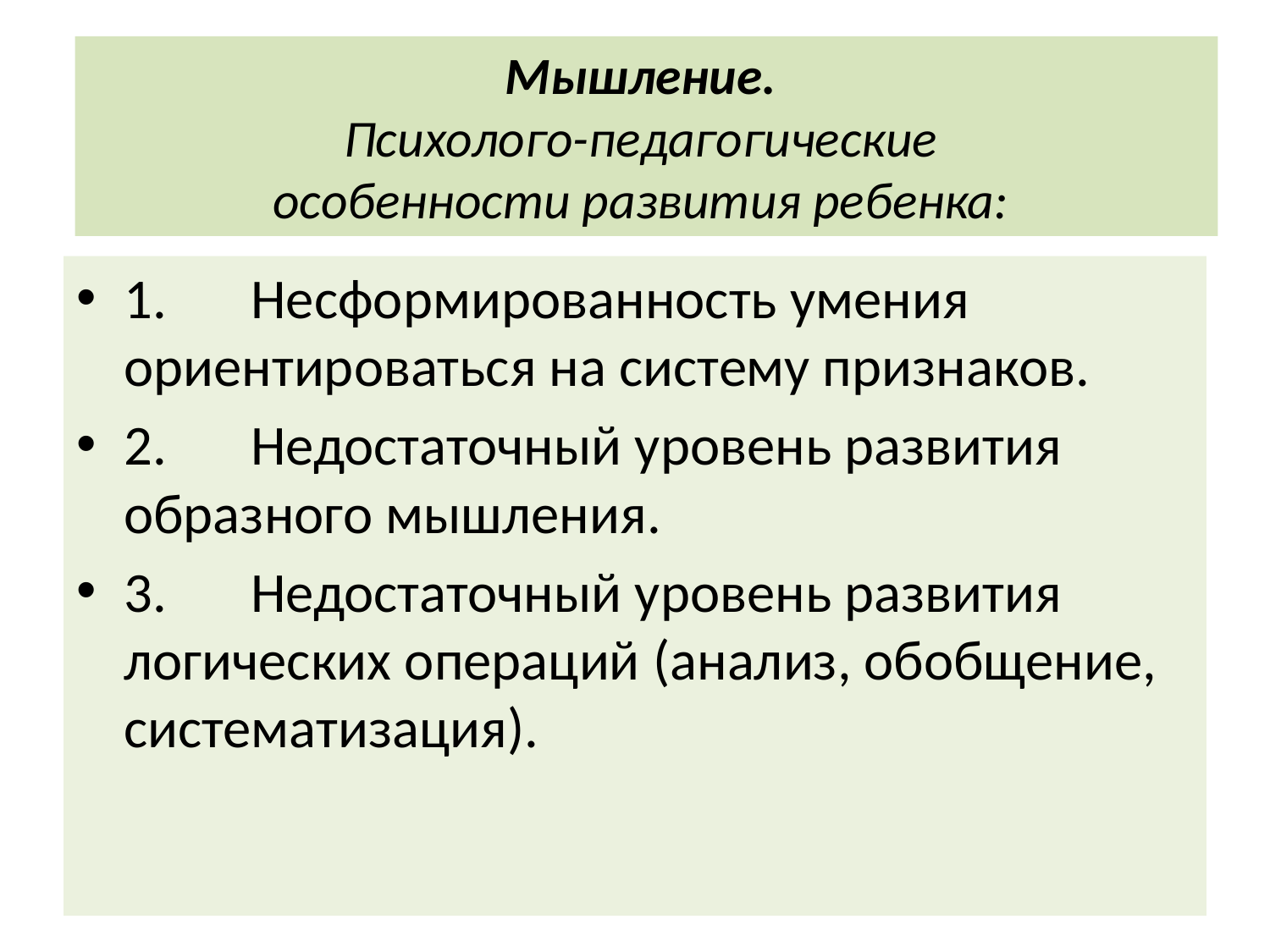

# Мышление. Психолого-педагогические особенности развития ребенка:
1.	Несформированность умения ориентироваться на систему признаков.
2.	Недостаточный уровень развития образного мышления.
3.	Недостаточный уровень развития логических операций (анализ, обобщение, систематизация).